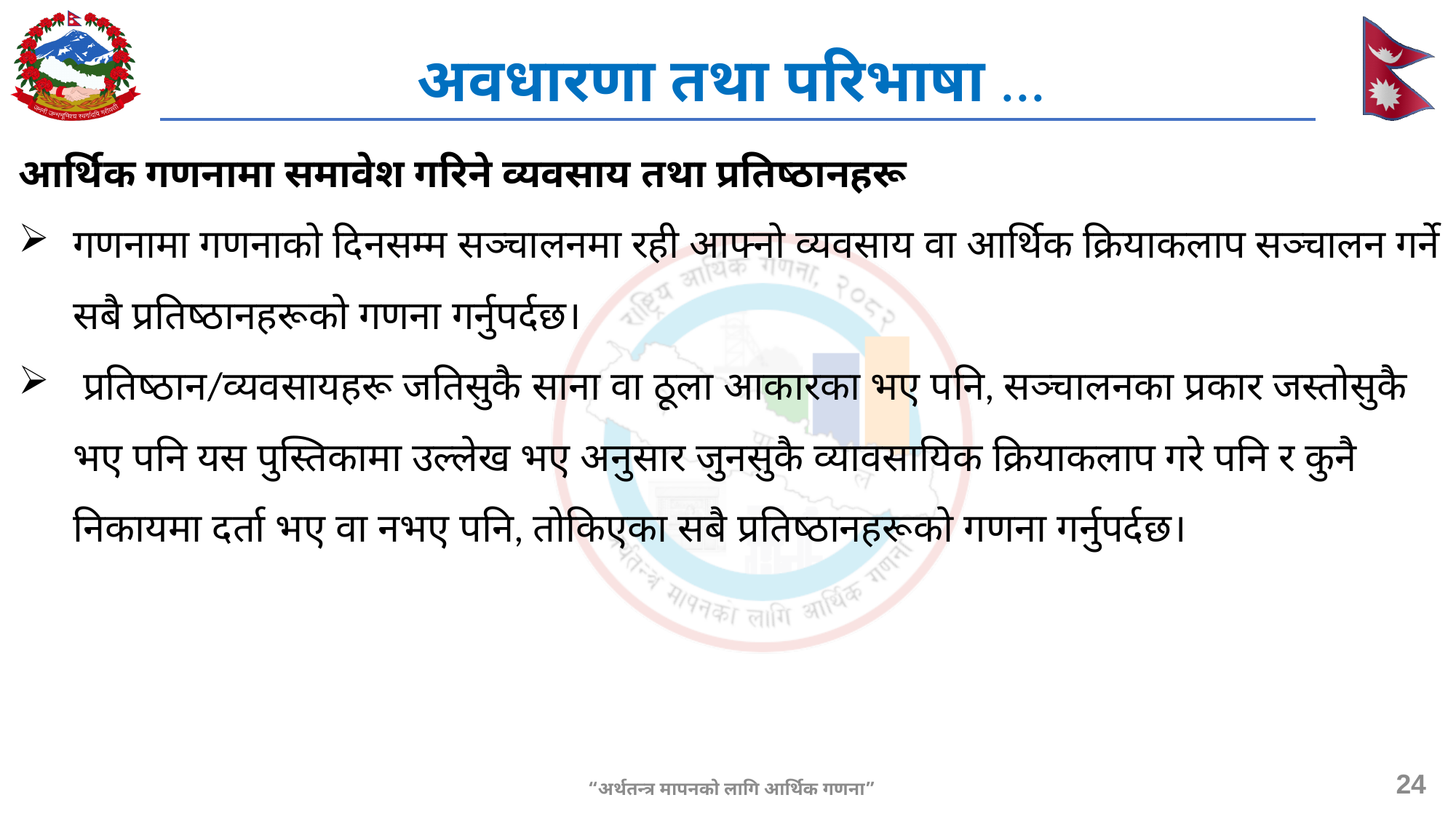

# अवधारणा तथा परिभाषा ...
आर्थिक गणनामा समावेश गरिने व्यवसाय तथा प्रतिष्ठानहरू
गणनामा गणनाको दिनसम्म सञ्चालनमा रही आफ्नो व्यवसाय वा आर्थिक क्रियाकलाप सञ्चालन गर्ने सबै प्रतिष्ठानहरूको गणना गर्नुपर्दछ।
 प्रतिष्ठान/व्यवसायहरू जतिसुकै साना वा ठूला आकारका भए पनि, सञ्चालनका प्रकार जस्तोसुकै भए पनि यस पुस्तिकामा उल्लेख भए अनुसार जुनसुकै व्यावसायिक क्रियाकलाप गरे पनि र कुनै निकायमा दर्ता भए वा नभए पनि, तोकिएका सबै प्रतिष्ठानहरूको गणना गर्नुपर्दछ।

24
“अर्थतन्त्र मापनको लागि आर्थिक गणना”